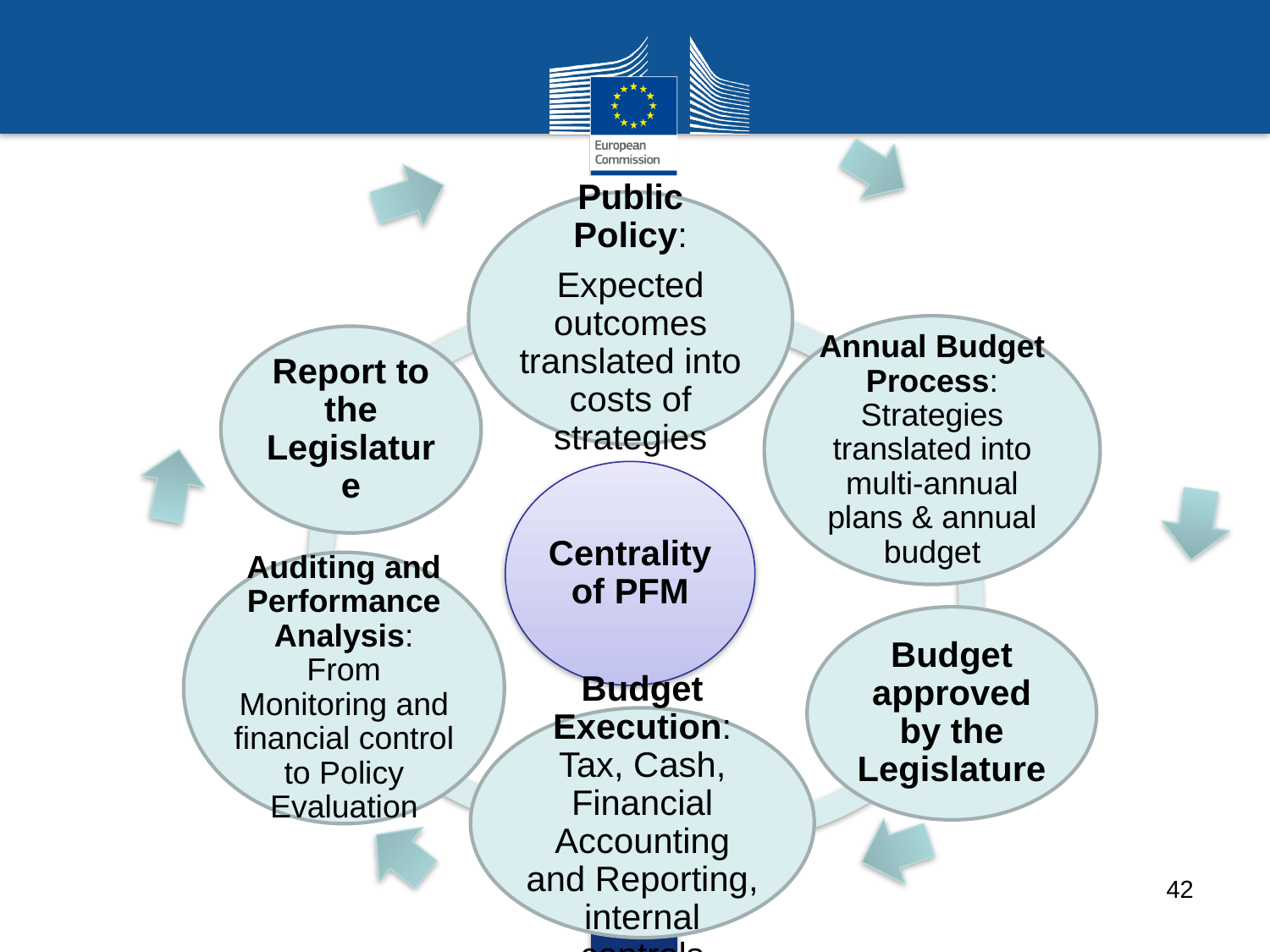

Centrality of PFM
Public Policy:
Expected outcomes translated into costs of strategies
Annual Budget Process: Strategies translated into multi-annual plans & annual budget
Budget approved by the Legislature
Budget Execution: Tax, Cash, Financial Accounting and Reporting, internal controls
Auditing and Performance Analysis: From Monitoring and financial control to Policy Evaluation
Report to the Legislature

42